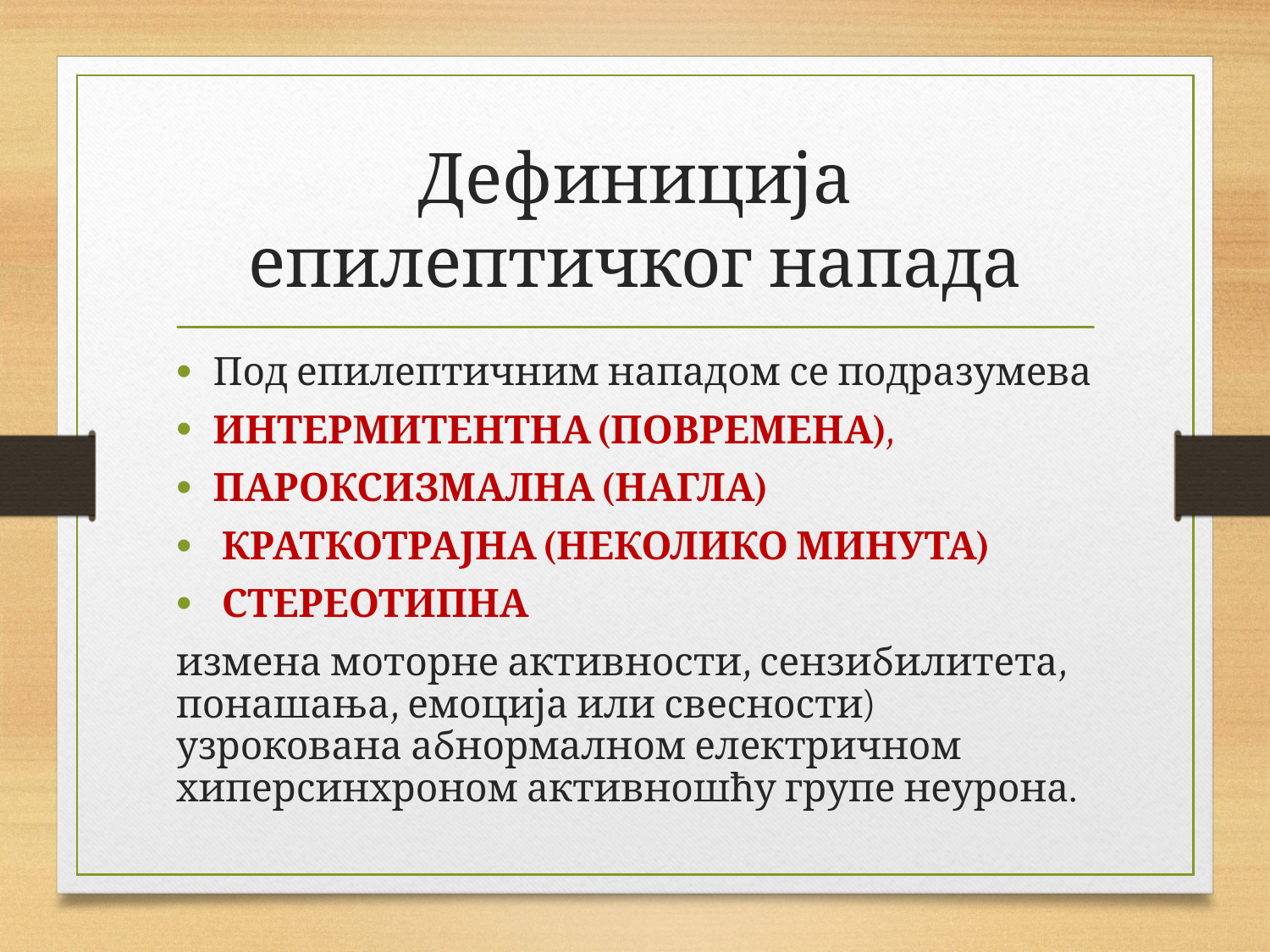

# Дефиниција епилептичког напада
Под епилептичним нападом се подразумева
ИНТЕРМИТЕНТНА (ПОВРЕМЕНА),
ПАРОКСИЗМАЛНА (НАГЛА)
 КРАТКОТРАЈНА (НЕКОЛИКО МИНУТА)
 СТЕРЕОТИПНА
измена моторне активности, сензибилитета, понашања, емоција или свесности) узрокована абнормалном електричном хиперсинхроном активношћу групе неурона.